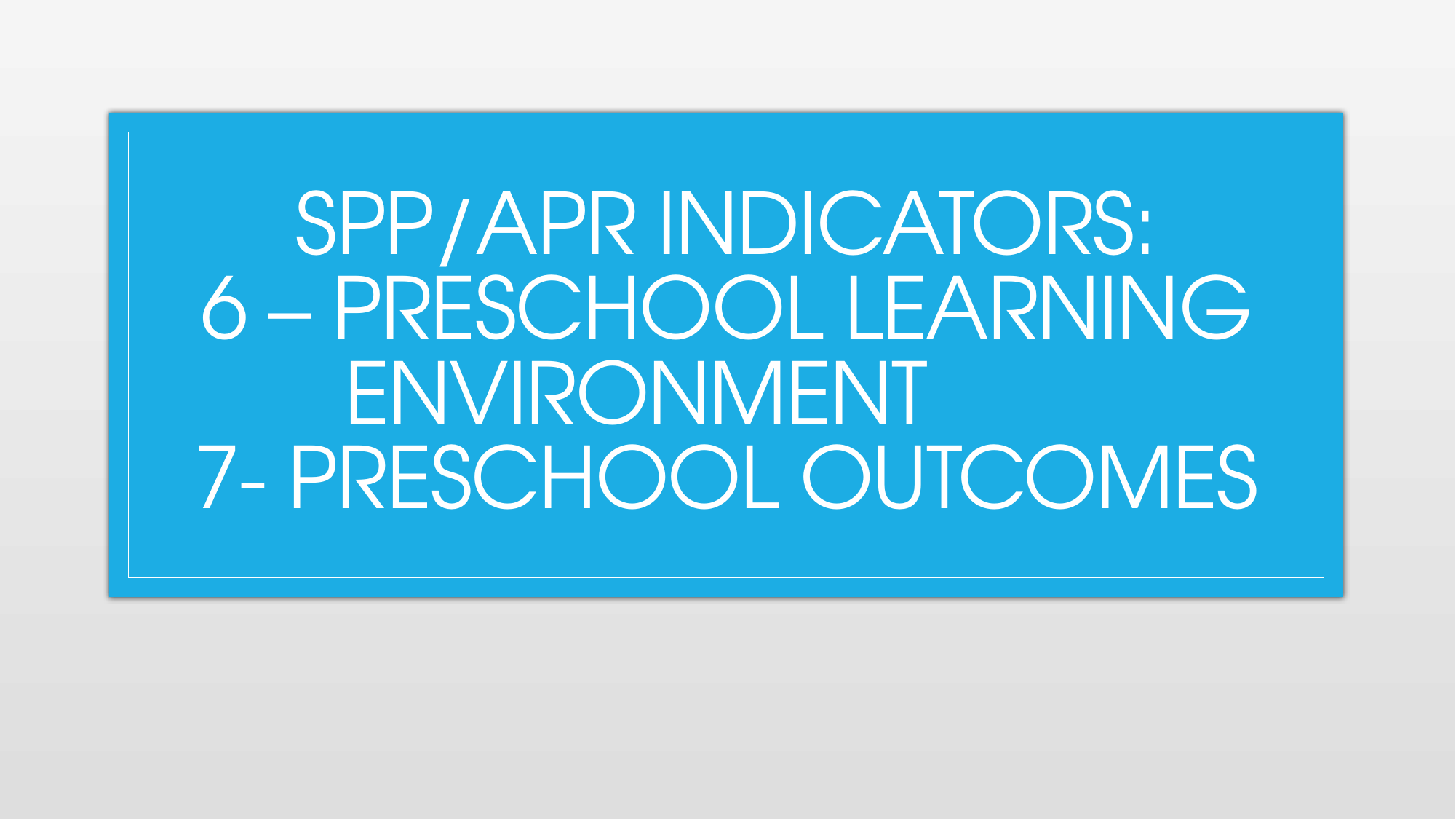

# SPP/APR Indicators: 6 – Preschool Learning environment 7- Preschool outcomes